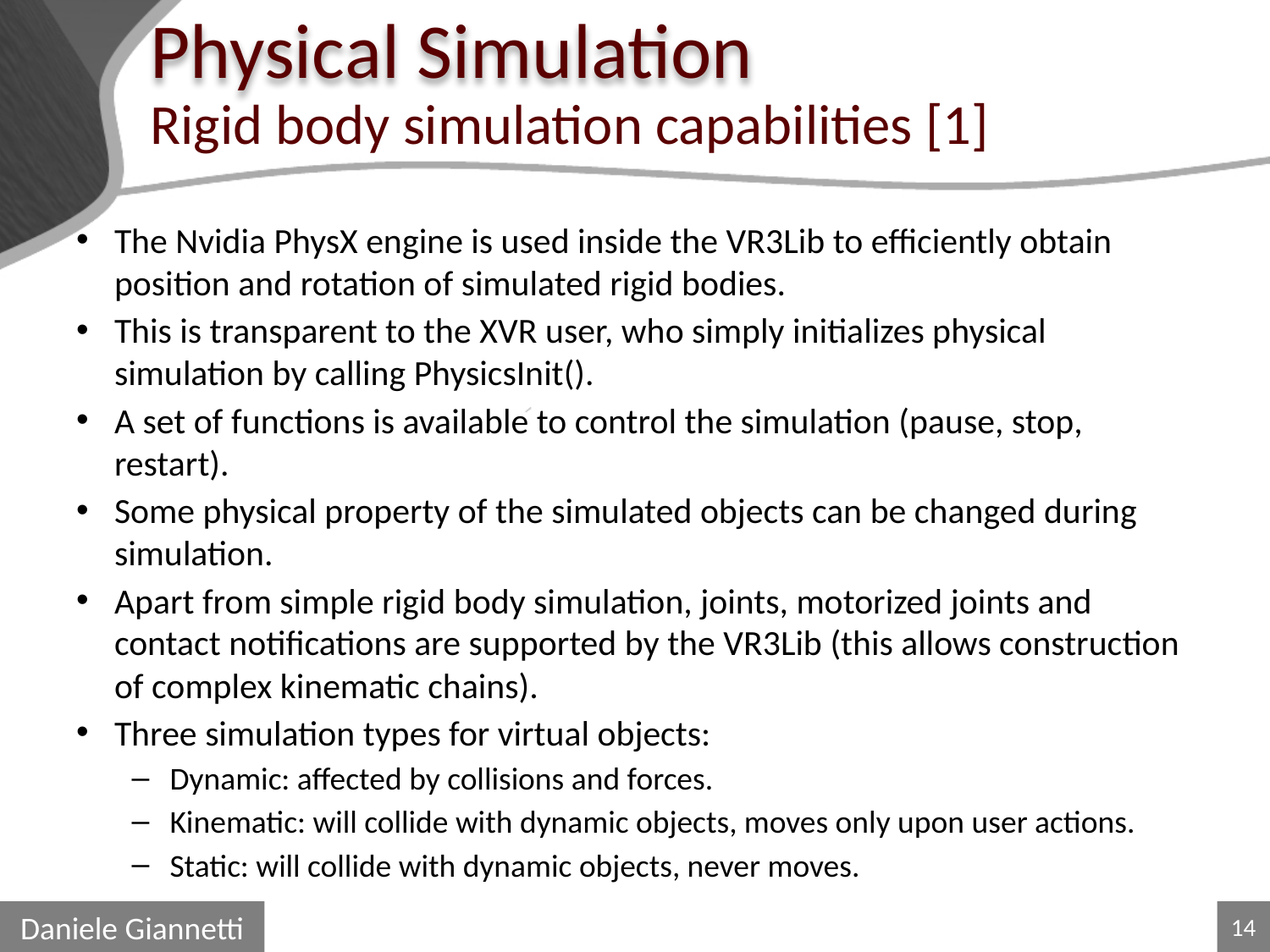

# Physical Simulation
Rigid body simulation capabilities [1]
The Nvidia PhysX engine is used inside the VR3Lib to efficiently obtain position and rotation of simulated rigid bodies.
This is transparent to the XVR user, who simply initializes physical simulation by calling PhysicsInit().
A set of functions is available to control the simulation (pause, stop, restart).
Some physical property of the simulated objects can be changed during simulation.
Apart from simple rigid body simulation, joints, motorized joints and contact notifications are supported by the VR3Lib (this allows construction of complex kinematic chains).
Three simulation types for virtual objects:
Dynamic: affected by collisions and forces.
Kinematic: will collide with dynamic objects, moves only upon user actions.
Static: will collide with dynamic objects, never moves.
Daniele Giannetti
14